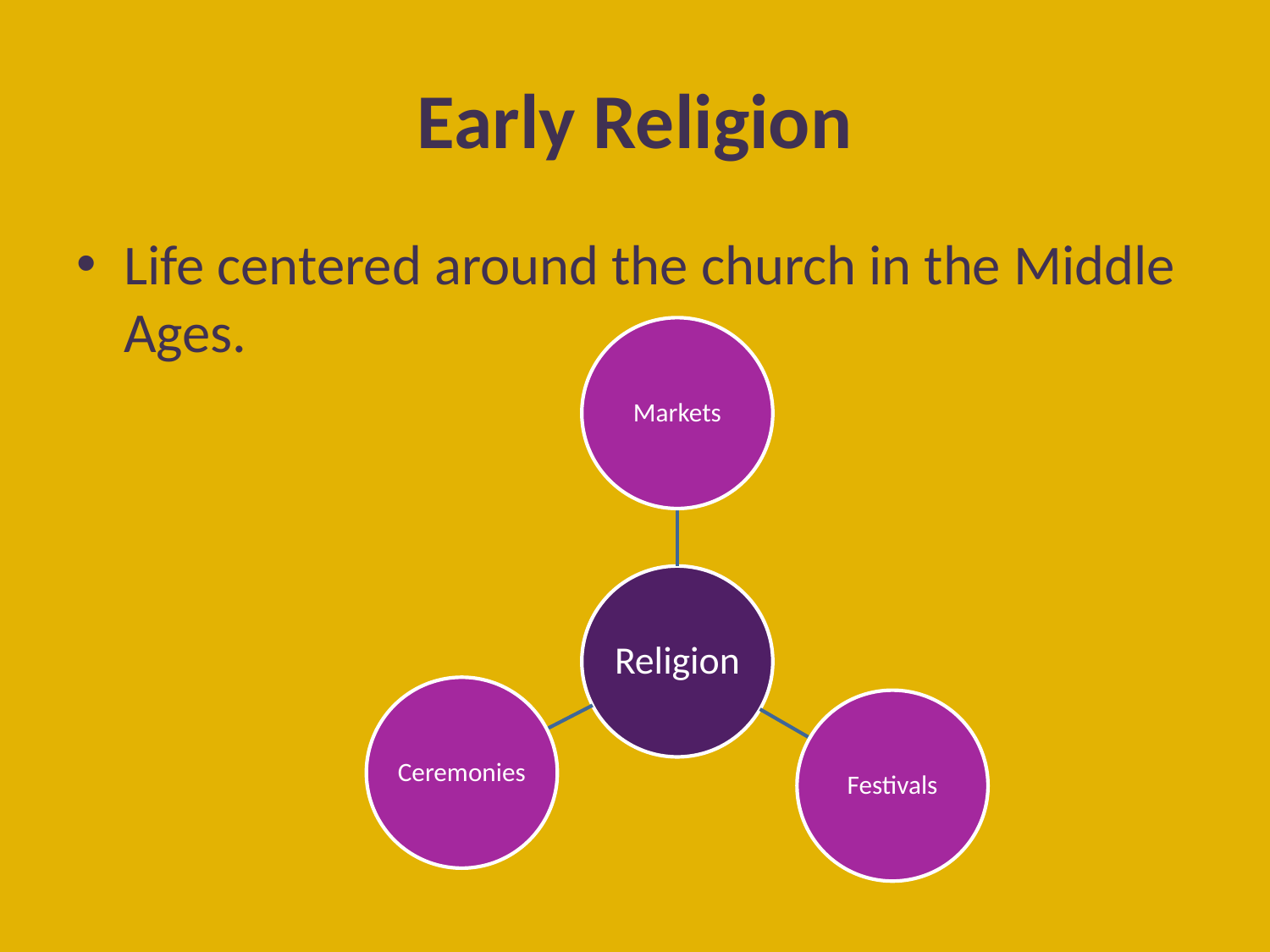

# Early Religion
Life centered around the church in the Middle Ages.
Religion

Markets

Festivals

Ceremonies